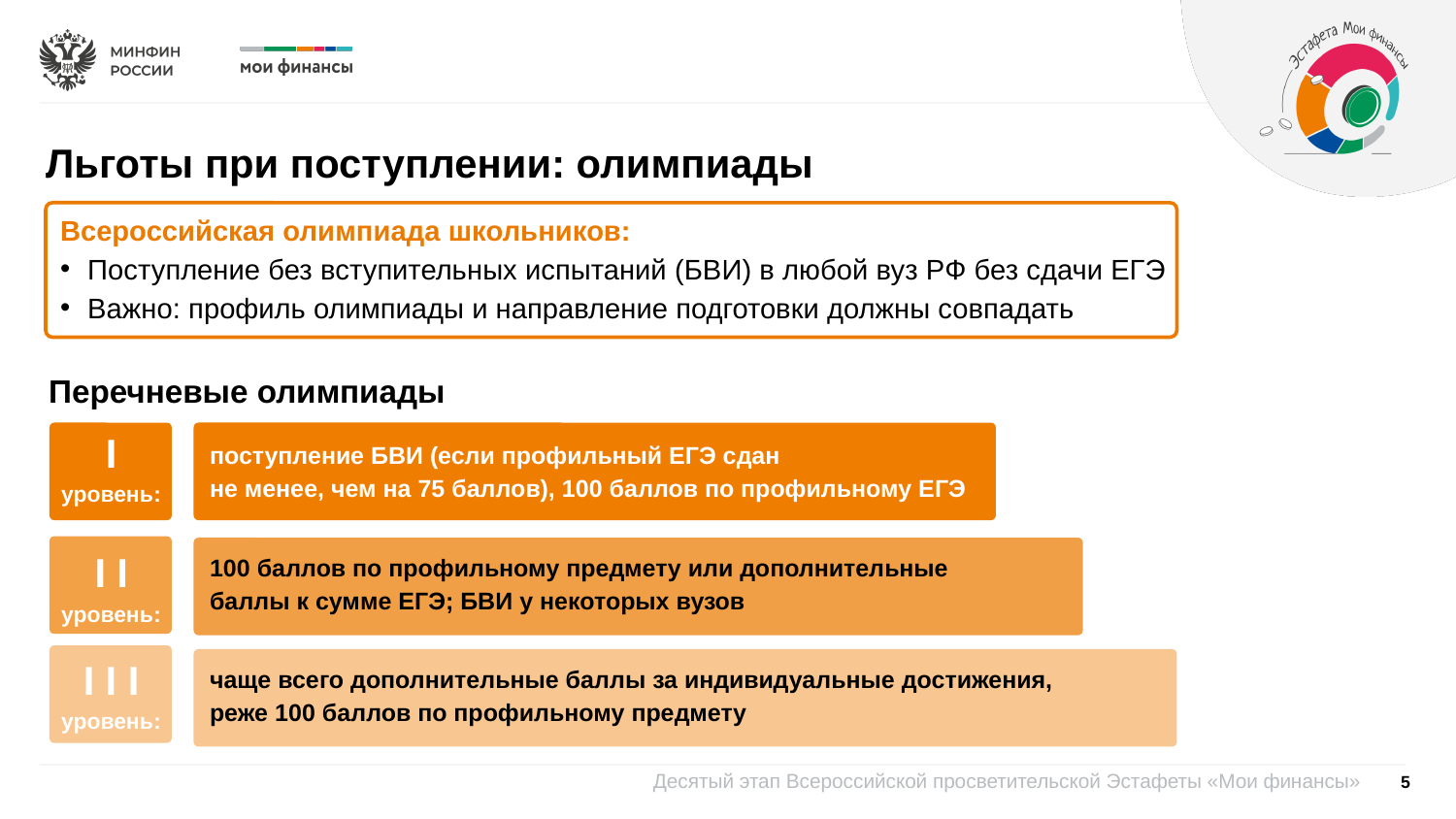

Льготы при поступлении: олимпиады
Всероссийская олимпиада школьников:
Поступление без вступительных испытаний (БВИ) в любой вуз РФ без сдачи ЕГЭ
Важно: профиль олимпиады и направление подготовки должны совпадать

Перечневые олимпиады
I уровень:
поступление БВИ (если профильный ЕГЭ сдан
не менее, чем на 75 баллов), 100 баллов по профильному ЕГЭ

I I уровень:
100 баллов по профильному предмету или дополнительные баллы к сумме ЕГЭ; БВИ у некоторых вузов

I I I уровень:

чаще всего дополнительные баллы за индивидуальные достижения, реже 100 баллов по профильному предмету

5